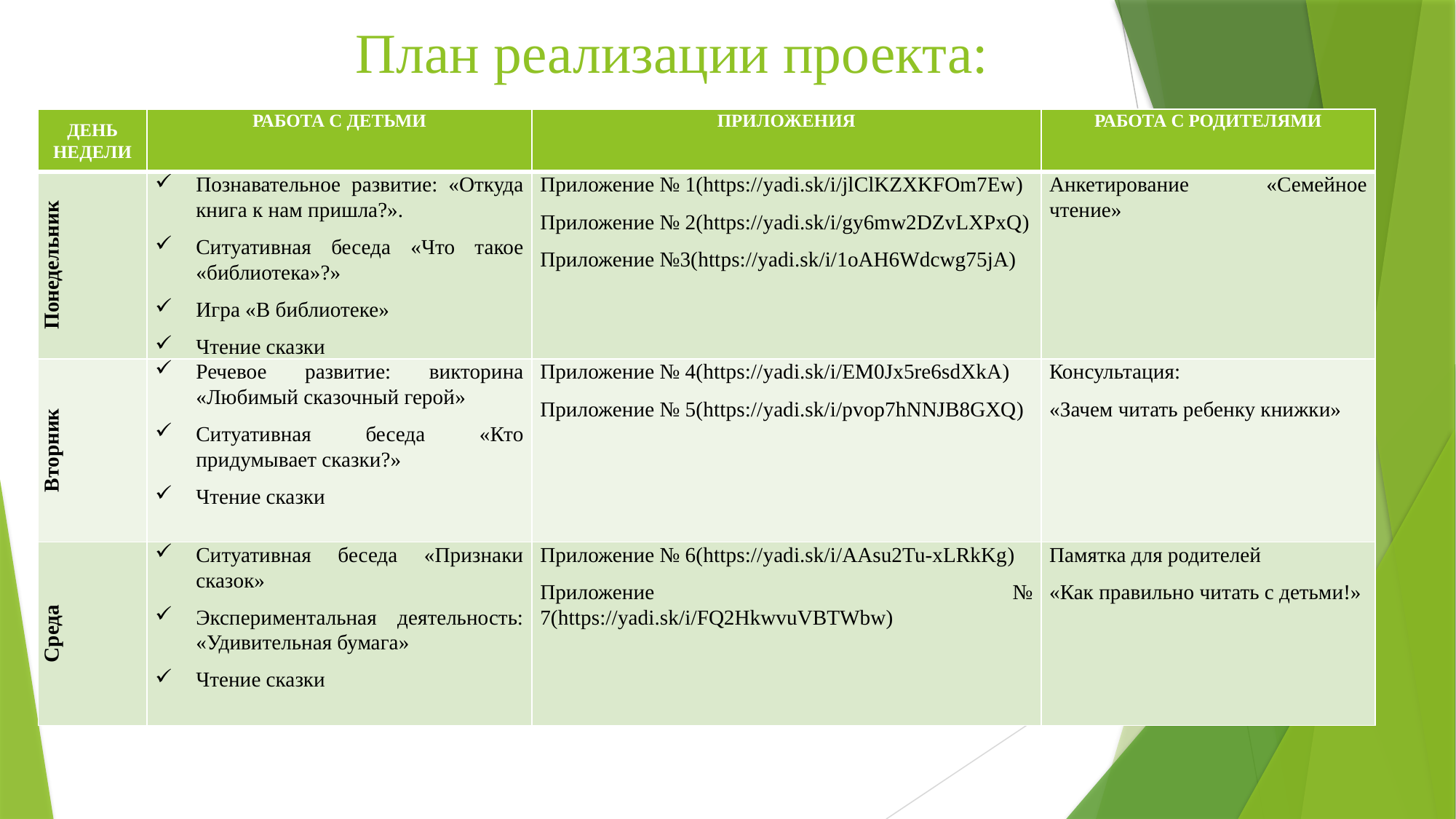

# План реализации проекта:
| ДЕНЬ НЕДЕЛИ | РАБОТА С ДЕТЬМИ | ПРИЛОЖЕНИЯ | РАБОТА С РОДИТЕЛЯМИ |
| --- | --- | --- | --- |
| Понедельник | Познавательное развитие: «Откуда книга к нам пришла?». Ситуативная беседа «Что такое «библиотека»?» Игра «В библиотеке» Чтение сказки | Приложение № 1(https://yadi.sk/i/jlClKZXKFOm7Ew) Приложение № 2(https://yadi.sk/i/gy6mw2DZvLXPxQ) Приложение №3(https://yadi.sk/i/1oAH6Wdcwg75jA) | Анкетирование «Семейное чтение» |
| Вторник | Речевое развитие: викторина «Любимый сказочный герой» Ситуативная беседа «Кто придумывает сказки?» Чтение сказки | Приложение № 4(https://yadi.sk/i/EM0Jx5re6sdXkA) Приложение № 5(https://yadi.sk/i/pvop7hNNJB8GXQ) | Консультация: «Зачем читать ребенку книжки» |
| Среда | Ситуативная беседа «Признаки сказок» Экспериментальная деятельность: «Удивительная бумага» Чтение сказки | Приложение № 6(https://yadi.sk/i/AAsu2Tu-xLRkKg) Приложение № 7(https://yadi.sk/i/FQ2HkwvuVBTWbw) | Памятка для родителей «Как правильно читать с детьми!» |